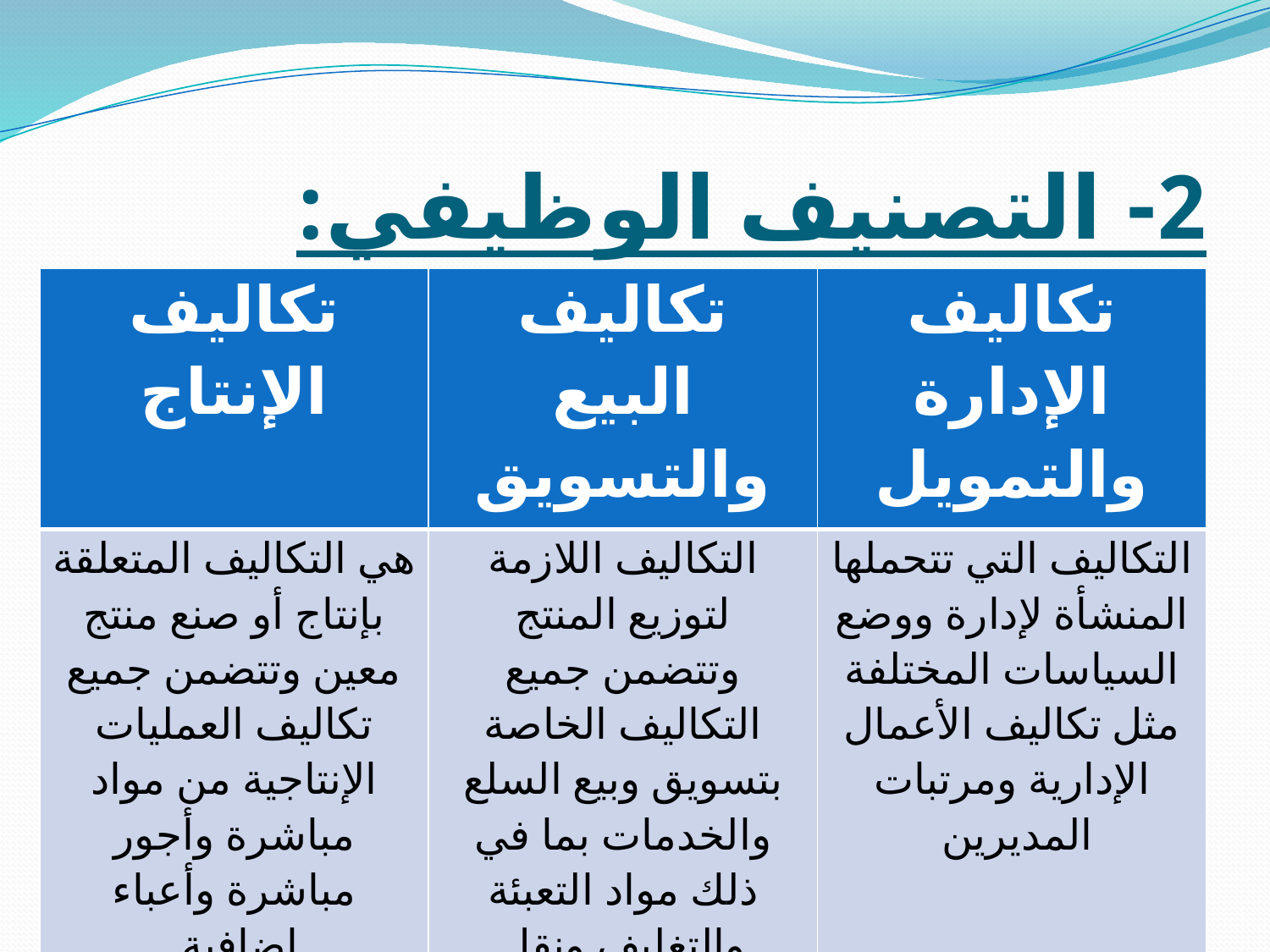

# 2- التصنيف الوظيفي:
| تكاليف الإنتاج | تكاليف البيع والتسويق | تكاليف الإدارة والتمويل |
| --- | --- | --- |
| هي التكاليف المتعلقة بإنتاج أو صنع منتج معين وتتضمن جميع تكاليف العمليات الإنتاجية من مواد مباشرة وأجور مباشرة وأعباء إضافية. | التكاليف اللازمة لتوزيع المنتج وتتضمن جميع التكاليف الخاصة بتسويق وبيع السلع والخدمات بما في ذلك مواد التعبئة والتغليف ونقل المبيعات وأجور رجال البيع | التكاليف التي تتحملها المنشأة لإدارة ووضع السياسات المختلفة مثل تكاليف الأعمال الإدارية ومرتبات المديرين |